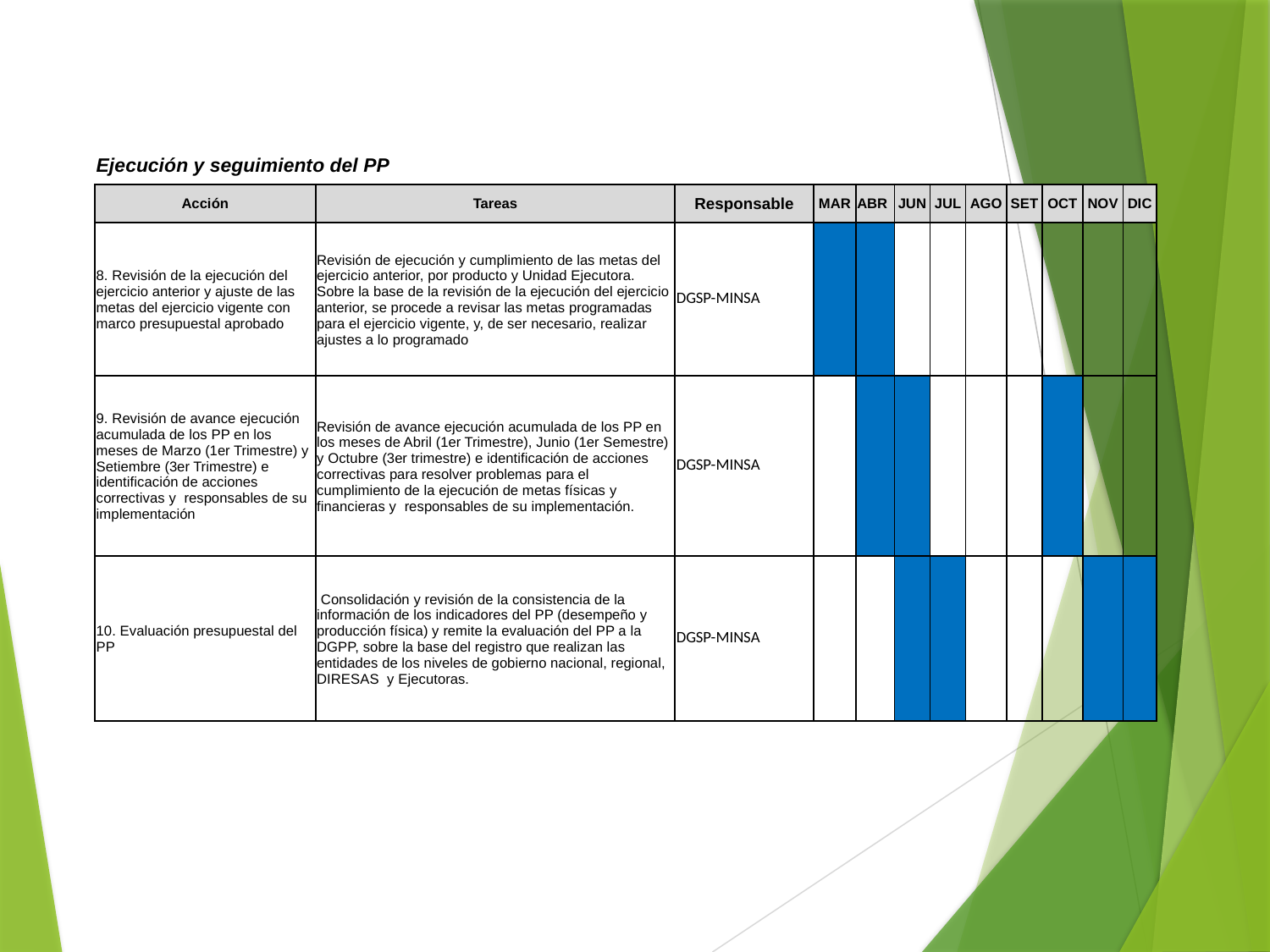

| Ejecución y seguimiento del PP |  |  |  |  |  |  |  |  |  |  |  |
| --- | --- | --- | --- | --- | --- | --- | --- | --- | --- | --- | --- |
| Acción | Tareas | Responsable | MAR | ABR | JUN | JUL | AGO | SET | OCT | NOV | DIC |
| 8. Revisión de la ejecución del ejercicio anterior y ajuste de las metas del ejercicio vigente con marco presupuestal aprobado | Revisión de ejecución y cumplimiento de las metas del ejercicio anterior, por producto y Unidad Ejecutora. Sobre la base de la revisión de la ejecución del ejercicio anterior, se procede a revisar las metas programadas para el ejercicio vigente, y, de ser necesario, realizar ajustes a lo programado | DGSP-MINSA |  |  |  |  |  |  |  |  |  |
| 9. Revisión de avance ejecución acumulada de los PP en los meses de Marzo (1er Trimestre) y Setiembre (3er Trimestre) e identificación de acciones correctivas y responsables de su implementación | Revisión de avance ejecución acumulada de los PP en los meses de Abril (1er Trimestre), Junio (1er Semestre) y Octubre (3er trimestre) e identificación de acciones correctivas para resolver problemas para el cumplimiento de la ejecución de metas físicas y financieras y responsables de su implementación. | DGSP-MINSA |  |  |  |  |  |  |  |  |  |
| 10. Evaluación presupuestal del PP | Consolidación y revisión de la consistencia de la información de los indicadores del PP (desempeño y producción física) y remite la evaluación del PP a la DGPP, sobre la base del registro que realizan las entidades de los niveles de gobierno nacional, regional, DIRESAS y Ejecutoras. | DGSP-MINSA |  |  |  |  |  |  |  |  |  |